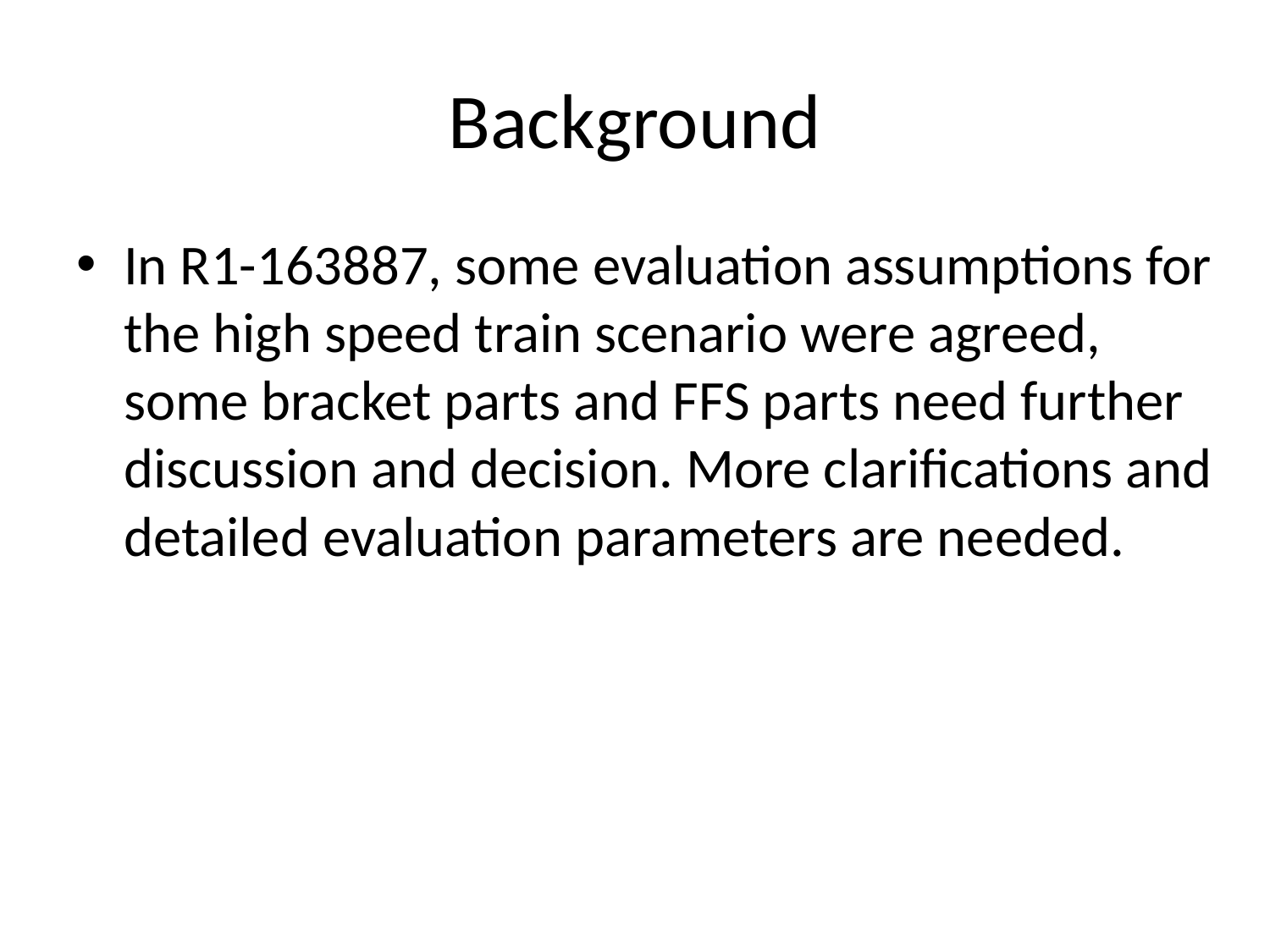

# Background
In R1-163887, some evaluation assumptions for the high speed train scenario were agreed, some bracket parts and FFS parts need further discussion and decision. More clarifications and detailed evaluation parameters are needed.